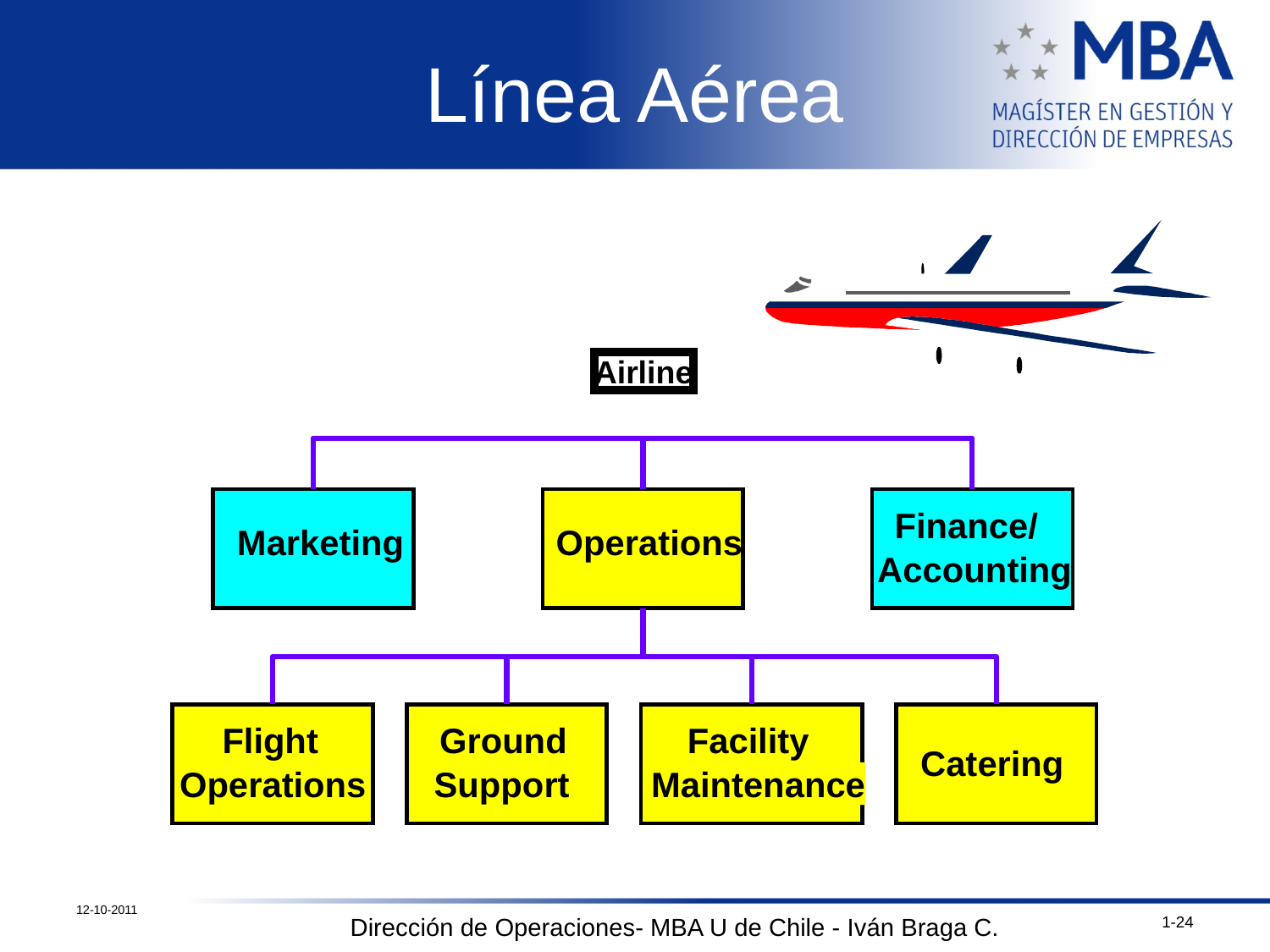

# Línea Aérea

Airline

Finance/
Marketing
Operations
Accounting

Flight
Ground
Facility
Catering
Operations
Support
Maintenance
12-10-2011

1-24